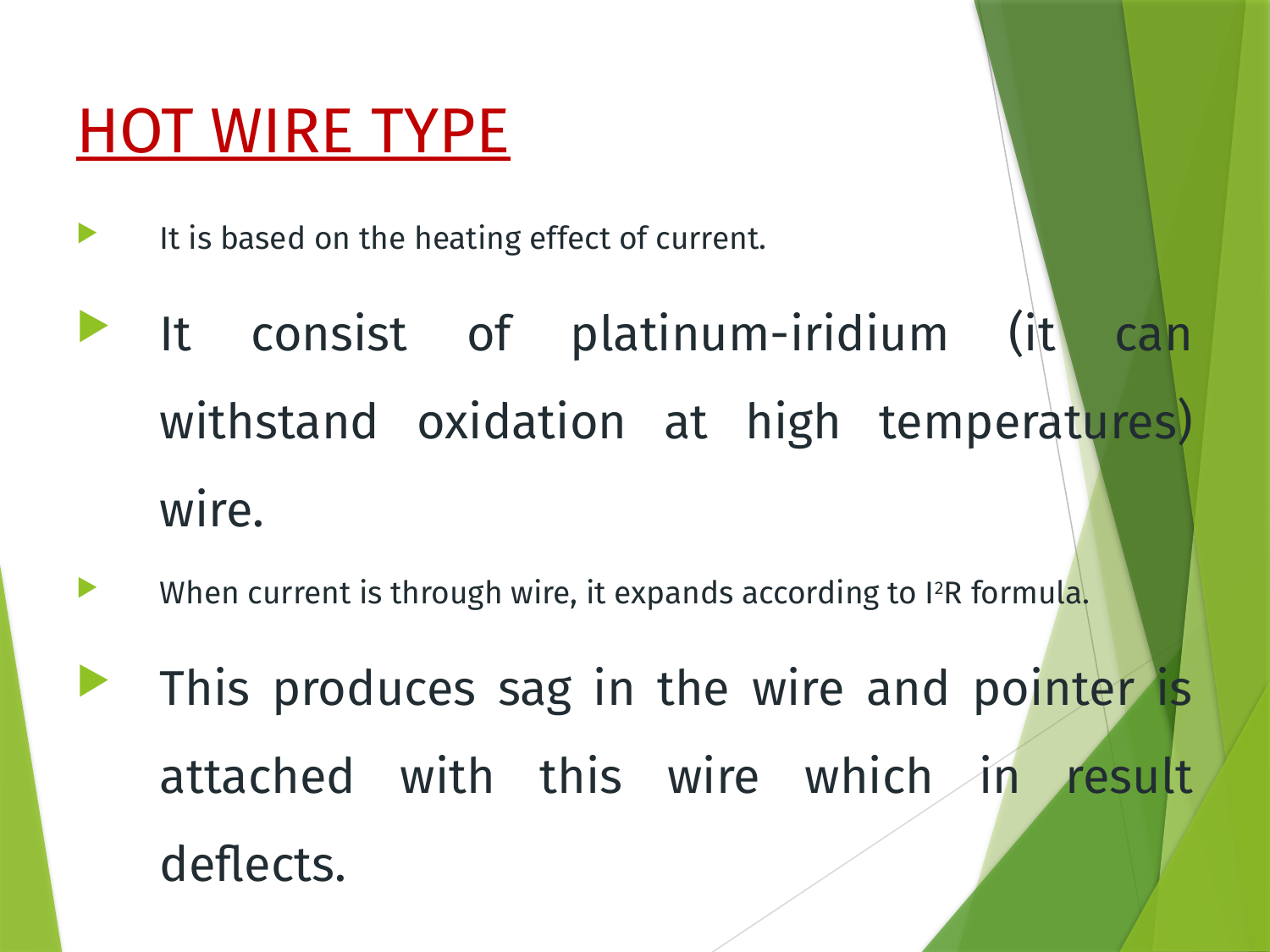

# HOT WIRE TYPE
It is based on the heating effect of current.
It consist of platinum-iridium (it can withstand oxidation at high temperatures) wire.
When current is through wire, it expands according to I2R formula.
This produces sag in the wire and pointer is attached with this wire which in result deflects.